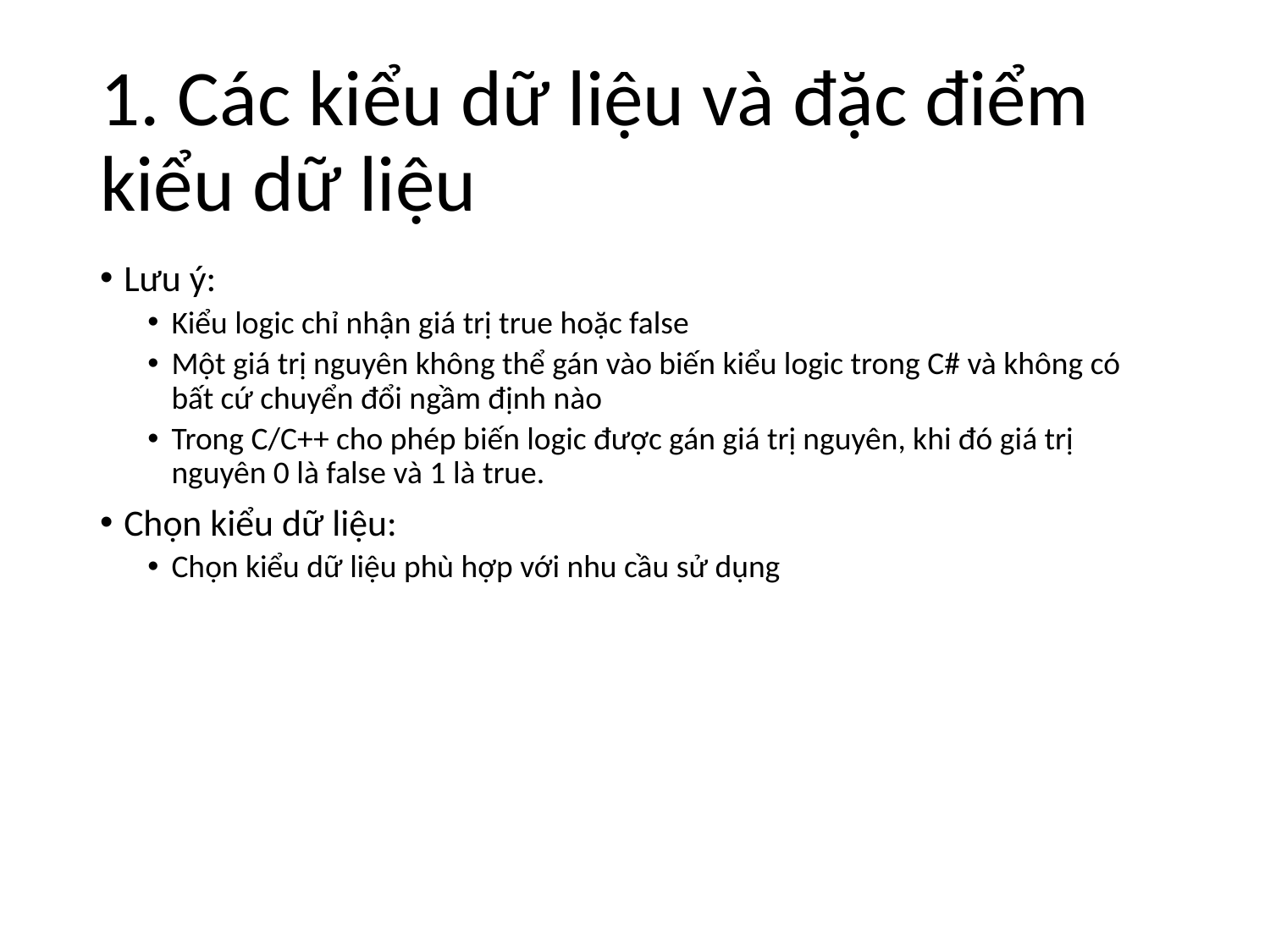

# 1. Các kiểu dữ liệu và đặc điểm kiểu dữ liệu
Lưu ý:
Kiểu logic chỉ nhận giá trị true hoặc false
Một giá trị nguyên không thể gán vào biến kiểu logic trong C# và không có bất cứ chuyển đổi ngầm định nào
Trong C/C++ cho phép biến logic được gán giá trị nguyên, khi đó giá trị nguyên 0 là false và 1 là true.
Chọn kiểu dữ liệu:
Chọn kiểu dữ liệu phù hợp với nhu cầu sử dụng